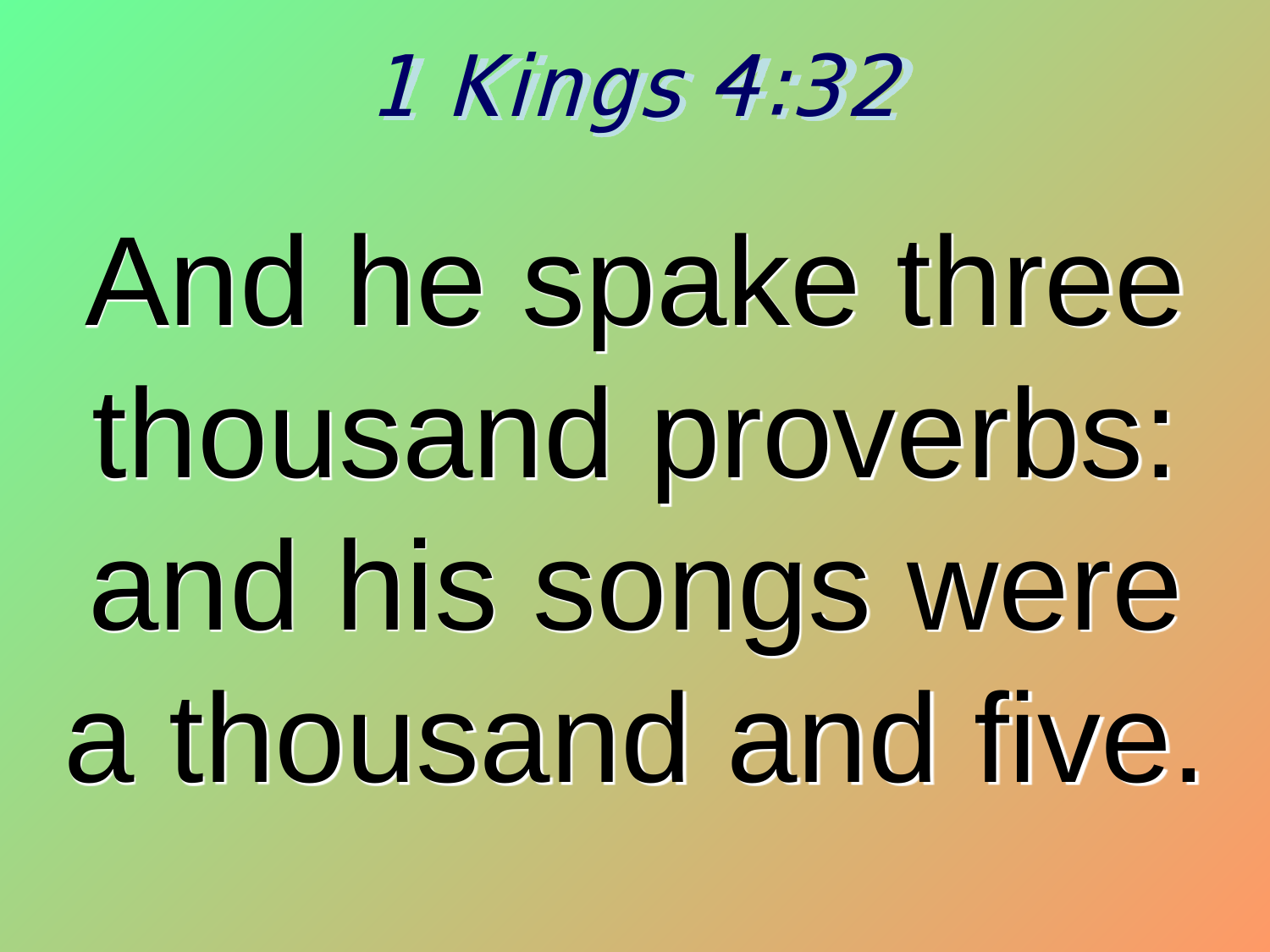

1 Kings 4:32
And he spake three thousand proverbs: and his songs were a thousand and five.